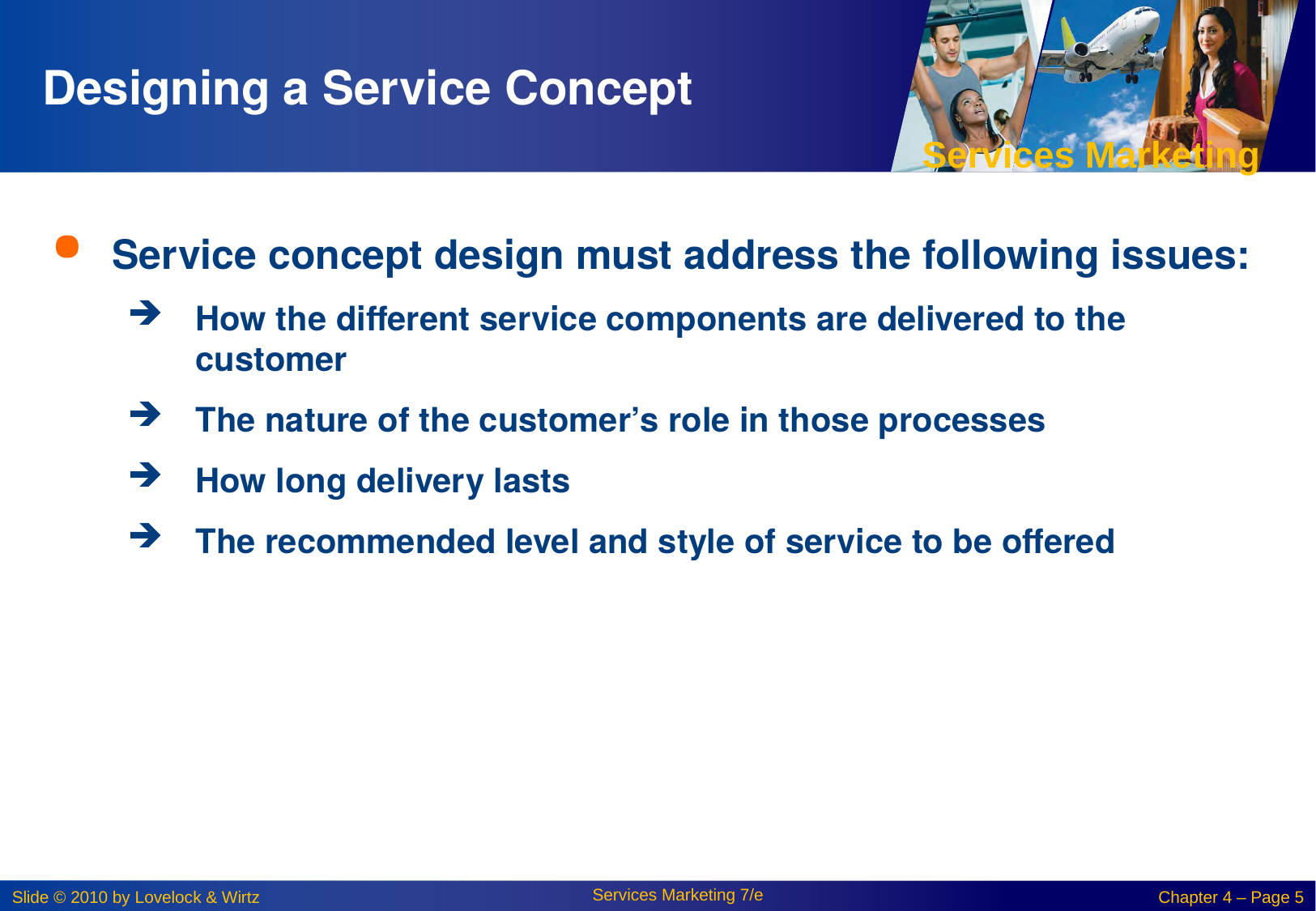

# Designing a Service Concept
Service concept design must address the following issues:
How the different service components are delivered to the customer
The nature of the customer’s role in those processes
How long delivery lasts
The recommended level and style of service to be offered